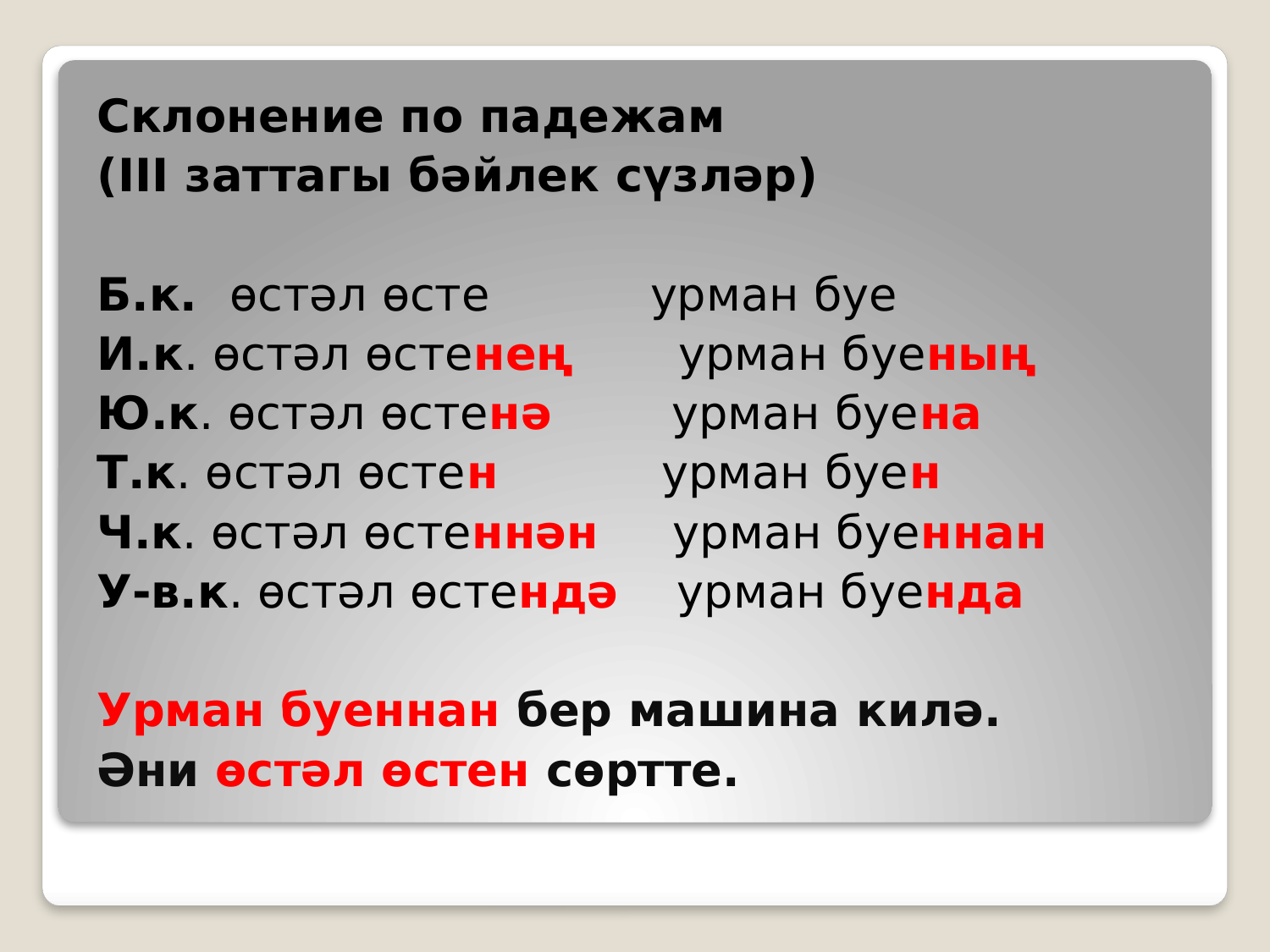

Склонение по падежам
(III заттагы бәйлек сүзләр)

Б.к.  өстәл өсте           урман буе
И.к. өстәл өстенең       урман буеның
Ю.к. өстәл өстенә        урман буена
Т.к. өстәл өстен           урман буен
Ч.к. өстәл өстеннән     урман буеннан
У-в.к. өстәл өстендә    урман буенда

Урман буеннан бер машина килә.
Әни өстәл өстен сөртте.

#